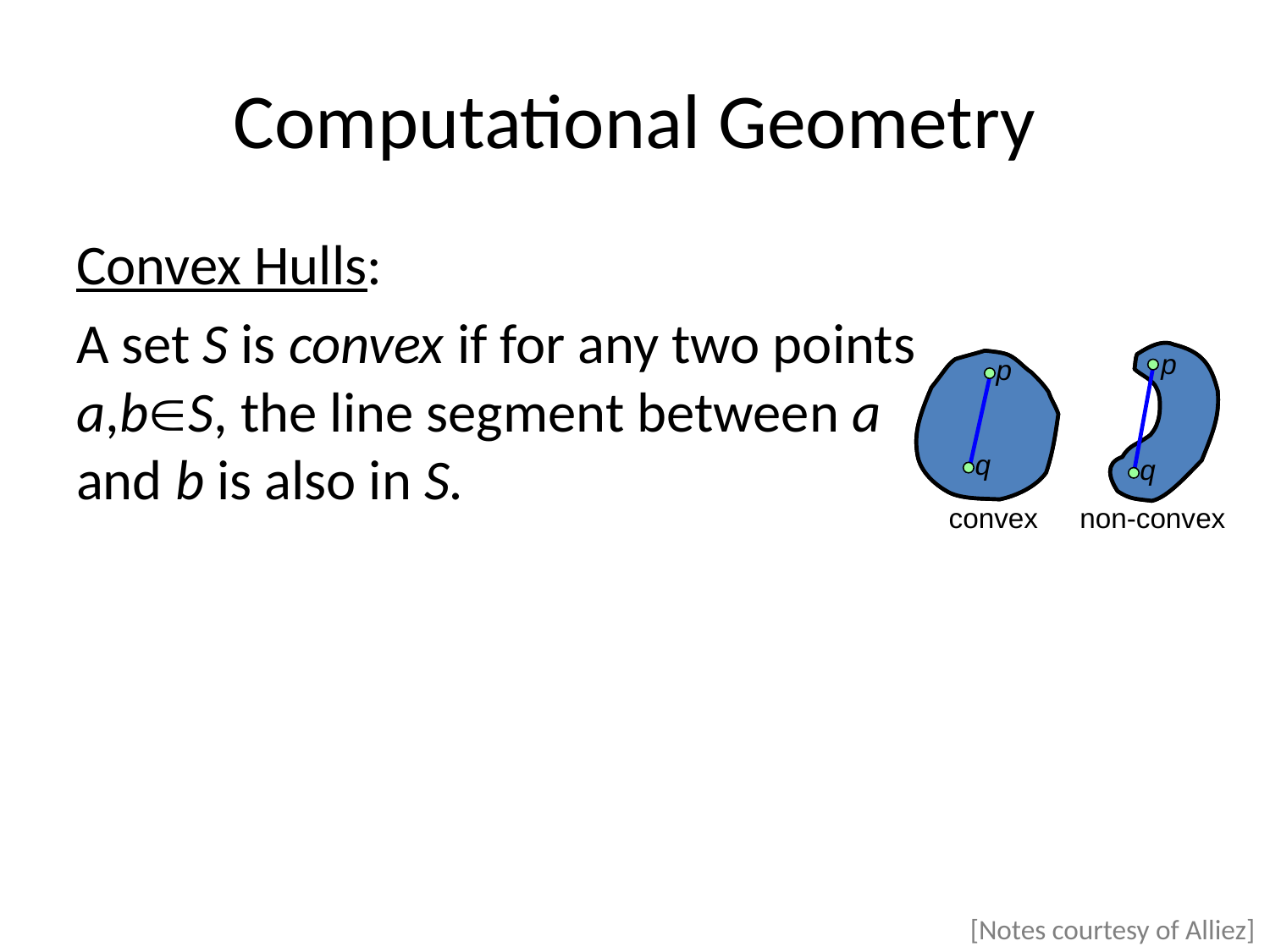

# Computational Geometry
Convex Hulls:
A set S is convex if for any two points
a,b∈S, the line segment between a
and b is also in S.

p

q

p
p

q

p

q
q

convex
non-convex
[Notes courtesy of Alliez]